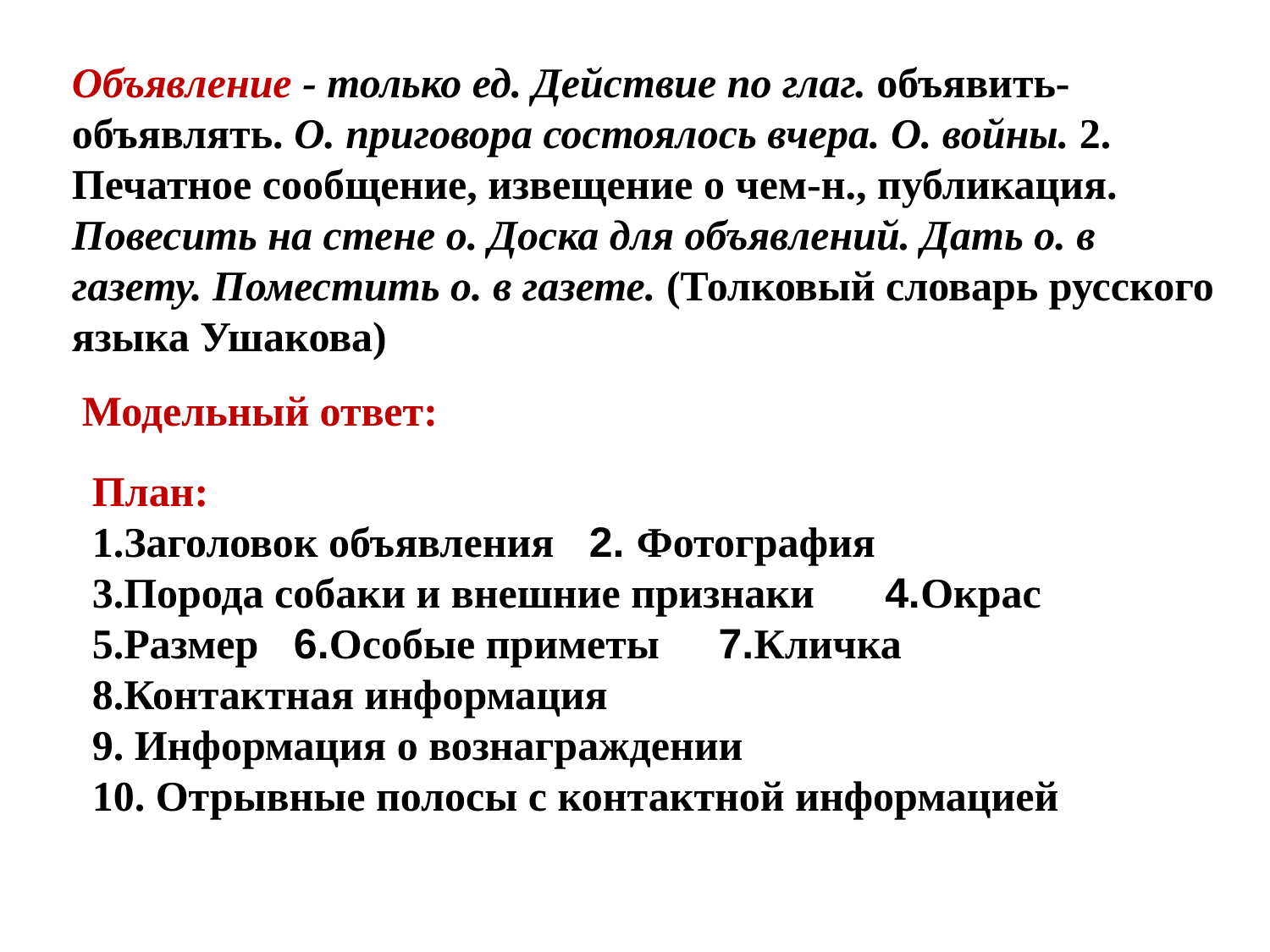

Объявление - только ед. Действие по глаг. объявить-объявлять. О. приговора состоялось вчера. О. войны. 2. Печатное сообщение, извещение о чем-н., публикация. Повесить на стене о. Доска для объявлений. Дать о. в газету. Поместить о. в газете. (Толковый словарь русского языка Ушакова)
Модельный ответ:
План:
1.Заголовок объявления   2. Фотография
3.Порода собаки и внешние признаки      4.Окрас
5.Размер   6.Особые приметы     7.Кличка
8.Контактная информация
9. Информация о вознаграждении
10. Отрывные полосы с контактной информацией